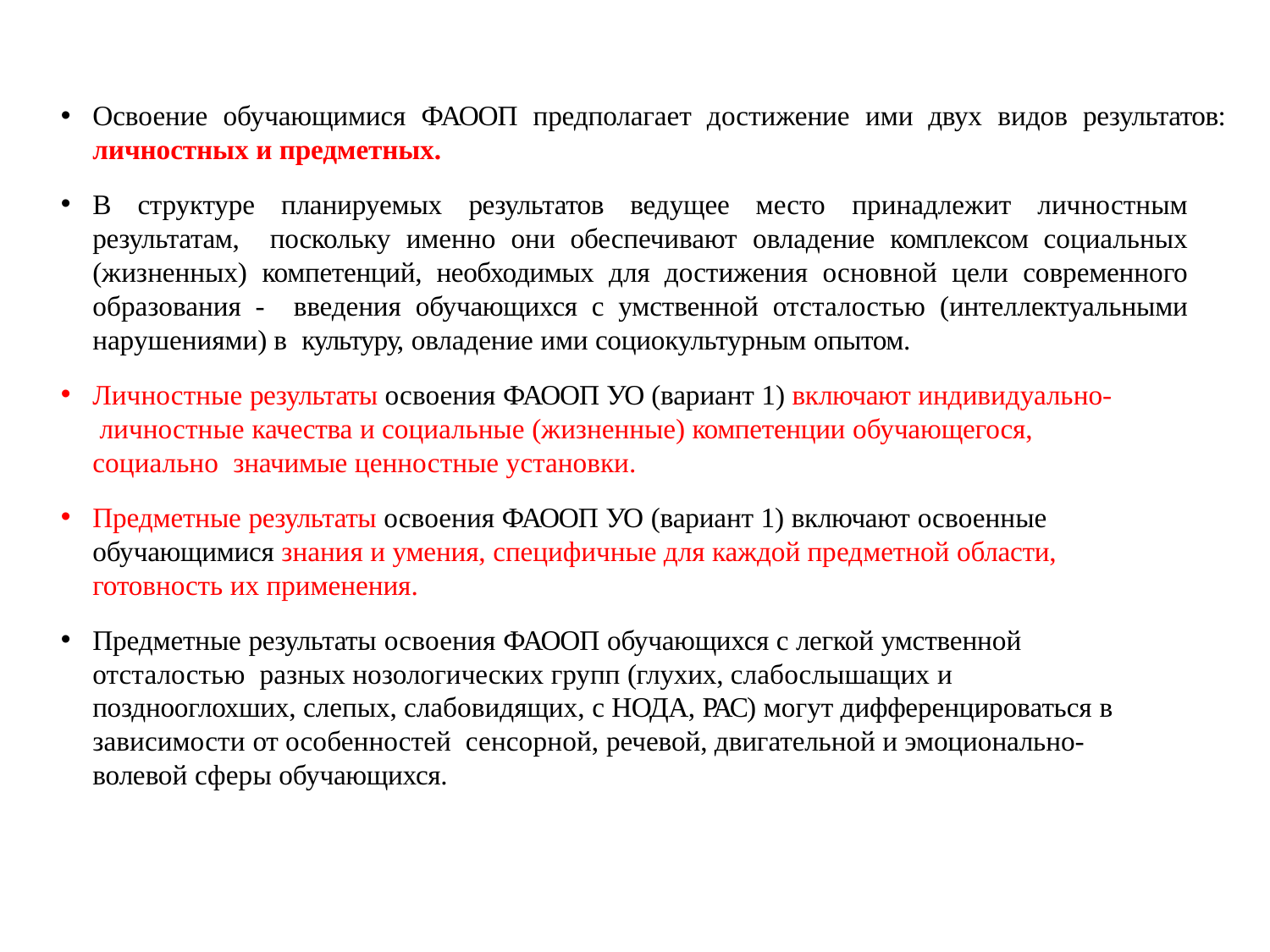

Освоение обучающимися ФАООП предполагает достижение ими двух видов результатов: личностных и предметных.
В структуре планируемых результатов ведущее место принадлежит личностным результатам,  поскольку именно они обеспечивают овладение комплексом социальных (жизненных) компетенций, необходимых для достижения основной цели современного образования -  введения обучающихся с умственной отсталостью (интеллектуальными нарушениями) в  культуру, овладение ими социокультурным опытом.
Личностные результаты освоения ФАООП УО (вариант 1) включают индивидуально-  личностные качества и социальные (жизненные) компетенции обучающегося, социально  значимые ценностные установки.
Предметные результаты освоения ФАООП УО (вариант 1) включают освоенные обучающимися знания и умения, специфичные для каждой предметной области, готовность их применения.
Предметные результаты освоения ФАООП обучающихся с легкой умственной отсталостью  разных нозологических групп (глухих, слабослышащих и позднооглохших, слепых, слабовидящих, с НОДА, РАС) могут дифференцироваться в зависимости от особенностей  сенсорной, речевой, двигательной и эмоционально-волевой сферы обучающихся.